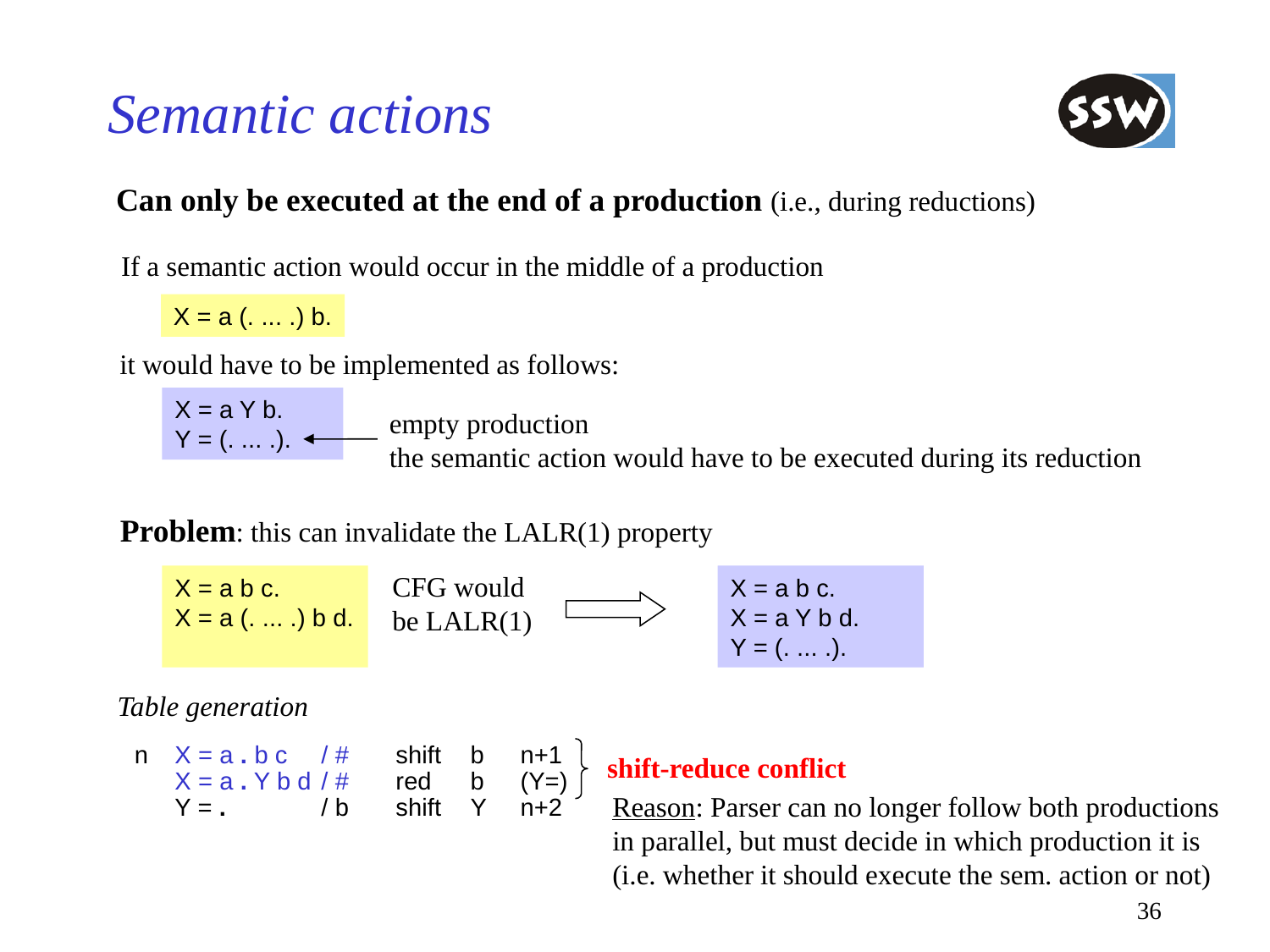

# Semantic actions
Can only be executed at the end of a production (i.e., during reductions)
If a semantic action would occur in the middle of a production
X = a (. ... .) b.
it would have to be implemented as follows:
X = a Y b.
Y = (. ... .).
empty production
the semantic action would have to be executed during its reduction

Problem: this can invalidate the LALR(1) property
CFG would
be LALR(1)
X = a b c.
X = a (. ... .) b d.

X = a b c.
X = a Y b d.
Y = (. ... .).

Table generation
	n	X = a . b c	/ #	shift	b	n+1
		X = a . Y b d	/ #	red	b	(Y=)
		Y = .	/ b	shift	Y	n+2

shift-reduce conflict
Reason: Parser can no longer follow both productions
in parallel, but must decide in which production it is
(i.e. whether it should execute the sem. action or not)
36